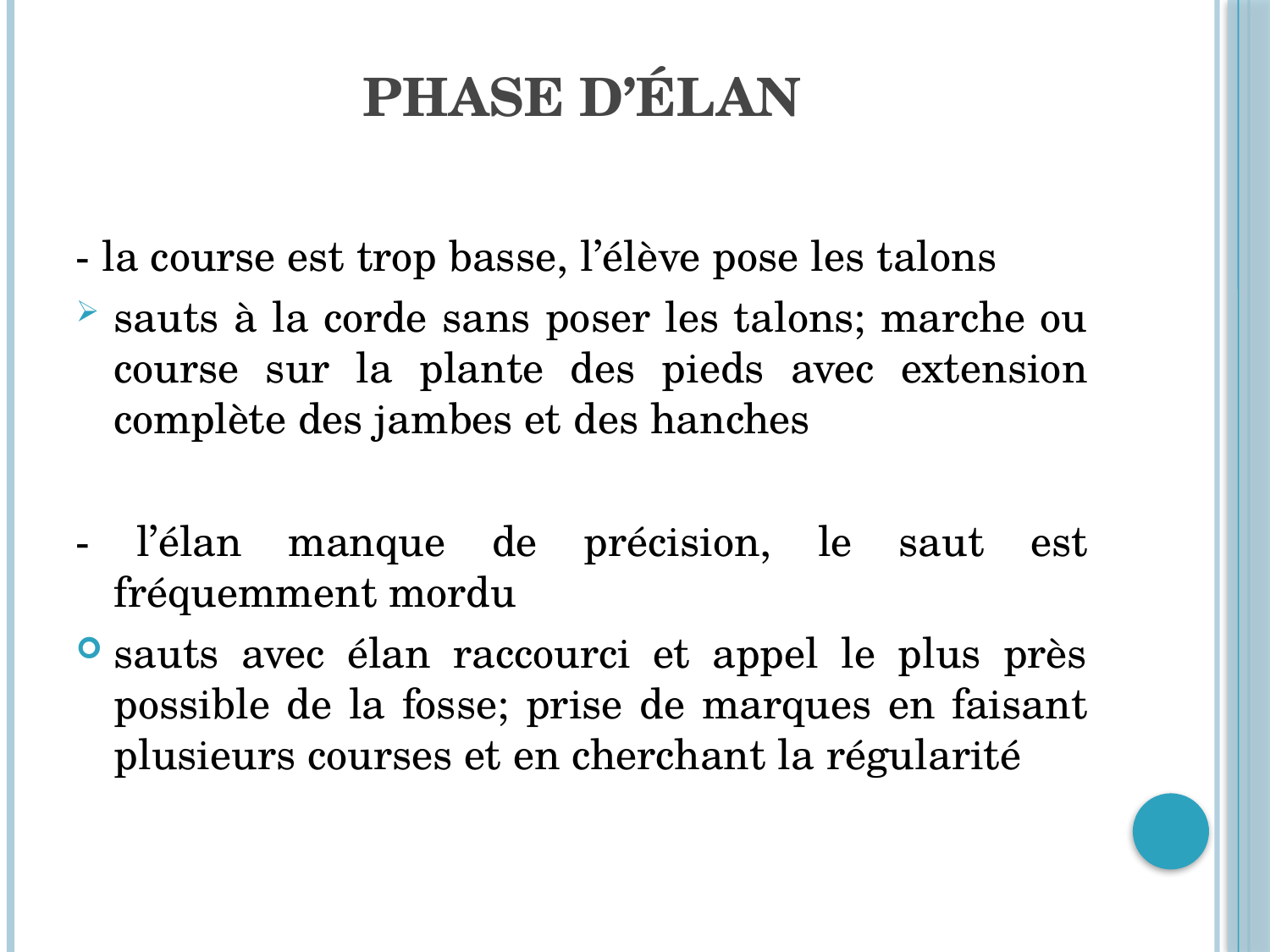

# Phase d’élan
- la course est trop basse, l’élève pose les talons
sauts à la corde sans poser les talons; marche ou course sur la plante des pieds avec extension complète des jambes et des hanches

- l’élan manque de précision, le saut est fréquemment mordu
sauts avec élan raccourci et appel le plus près possible de la fosse; prise de marques en faisant plusieurs courses et en cherchant la régularité